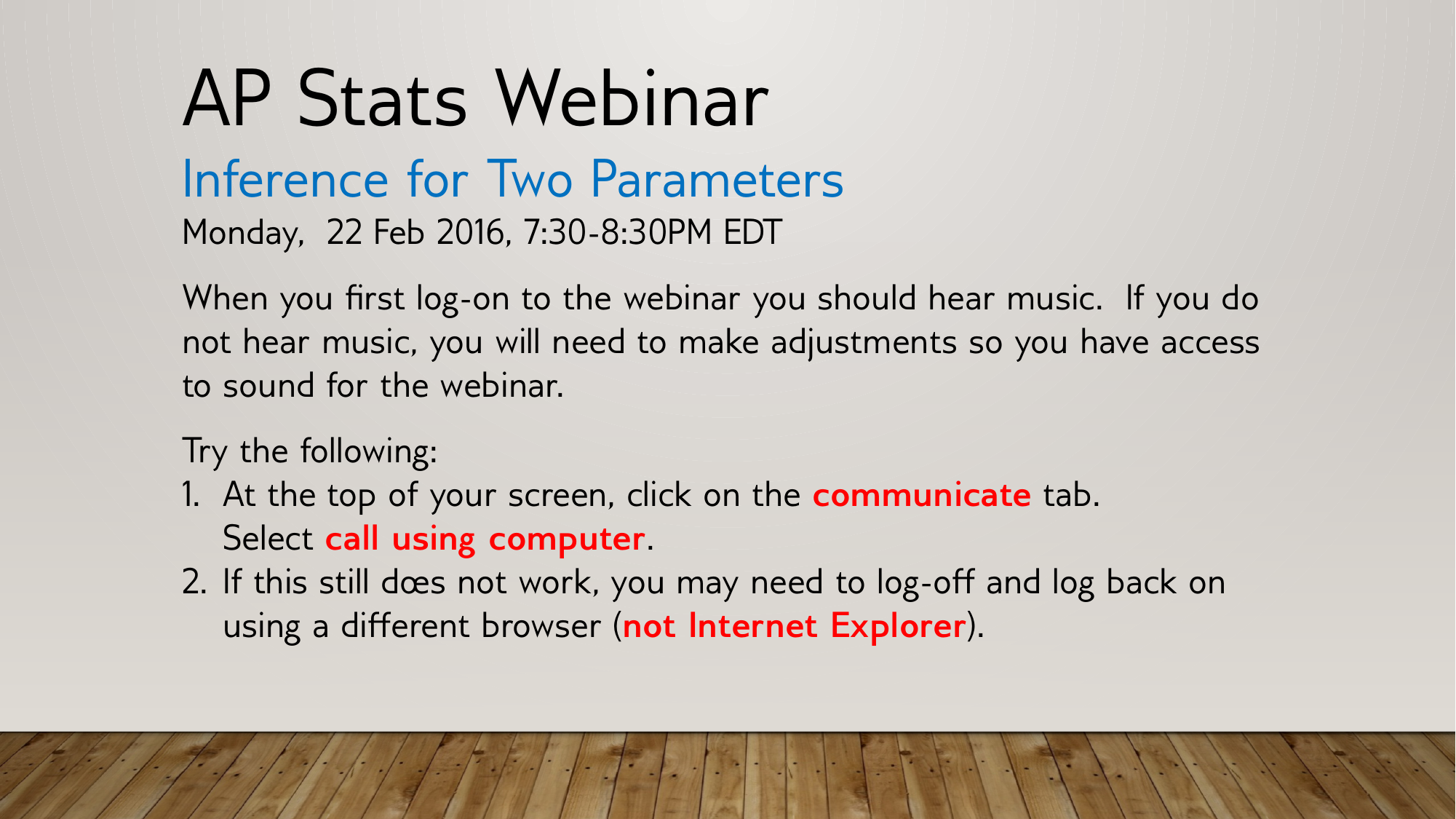

AP Stats Webinar
Inference for Two Parameters
Monday,  22 Feb 2016, 7:30-8:30PM EDT
When you first log-on to the webinar you should hear music.  If you do not hear music, you will need to make adjustments so you have access to sound for the webinar. 
Try the following:
At the top of your screen, click on the communicate tab.   
Select call using computer.
If this still does not work, you may need to log-off and log back on using a different browser (not Internet Explorer).